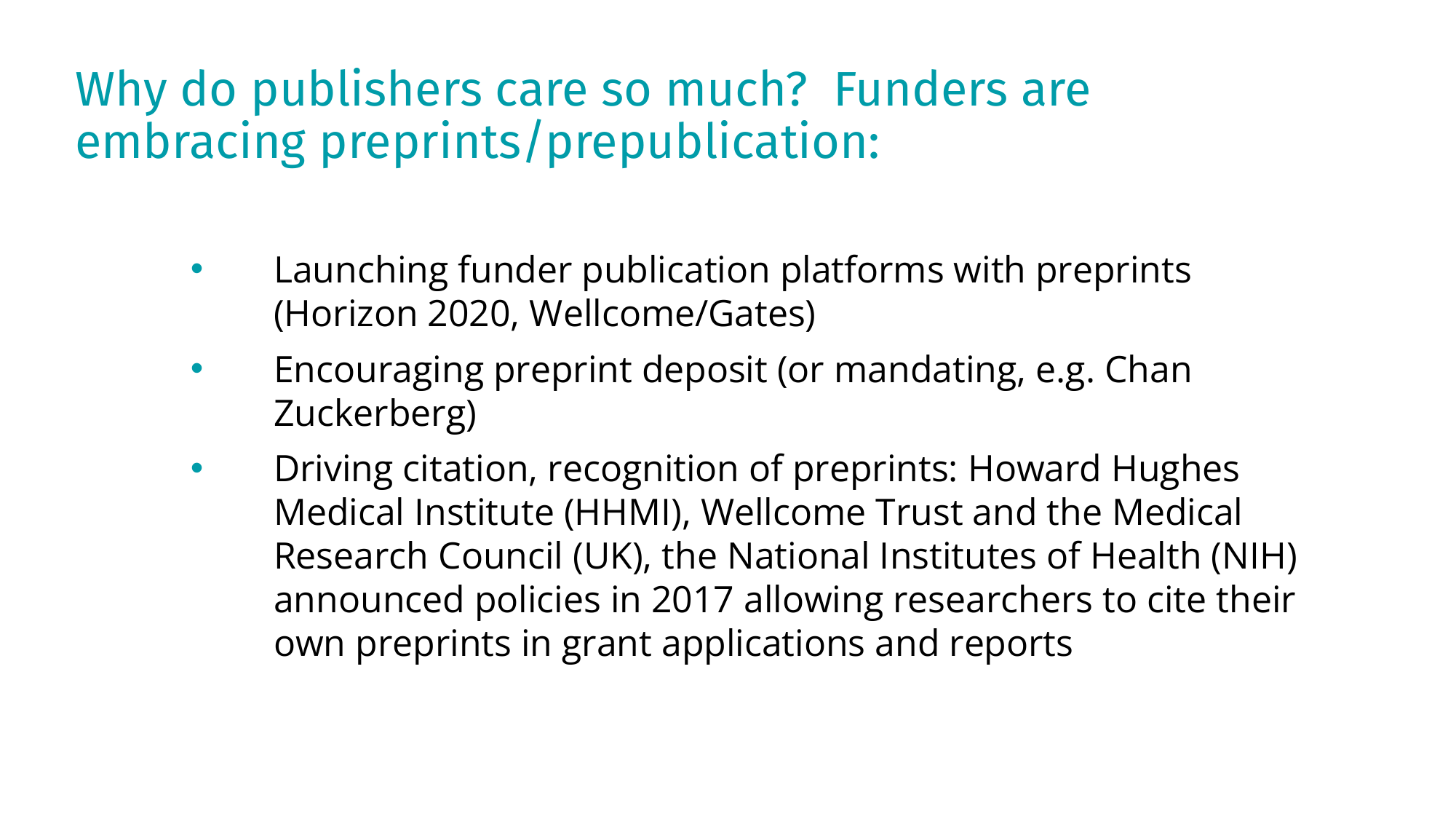

# Why do publishers care so much?  Funders are embracing preprints/prepublication:

Launching funder publication platforms with preprints (Horizon 2020, Wellcome/Gates)
Encouraging preprint deposit (or mandating, e.g. Chan Zuckerberg)
Driving citation, recognition of preprints: Howard Hughes Medical Institute (HHMI), Wellcome Trust and the Medical Research Council (UK), the National Institutes of Health (NIH) announced policies in 2017 allowing researchers to cite their own preprints in grant applications and reports